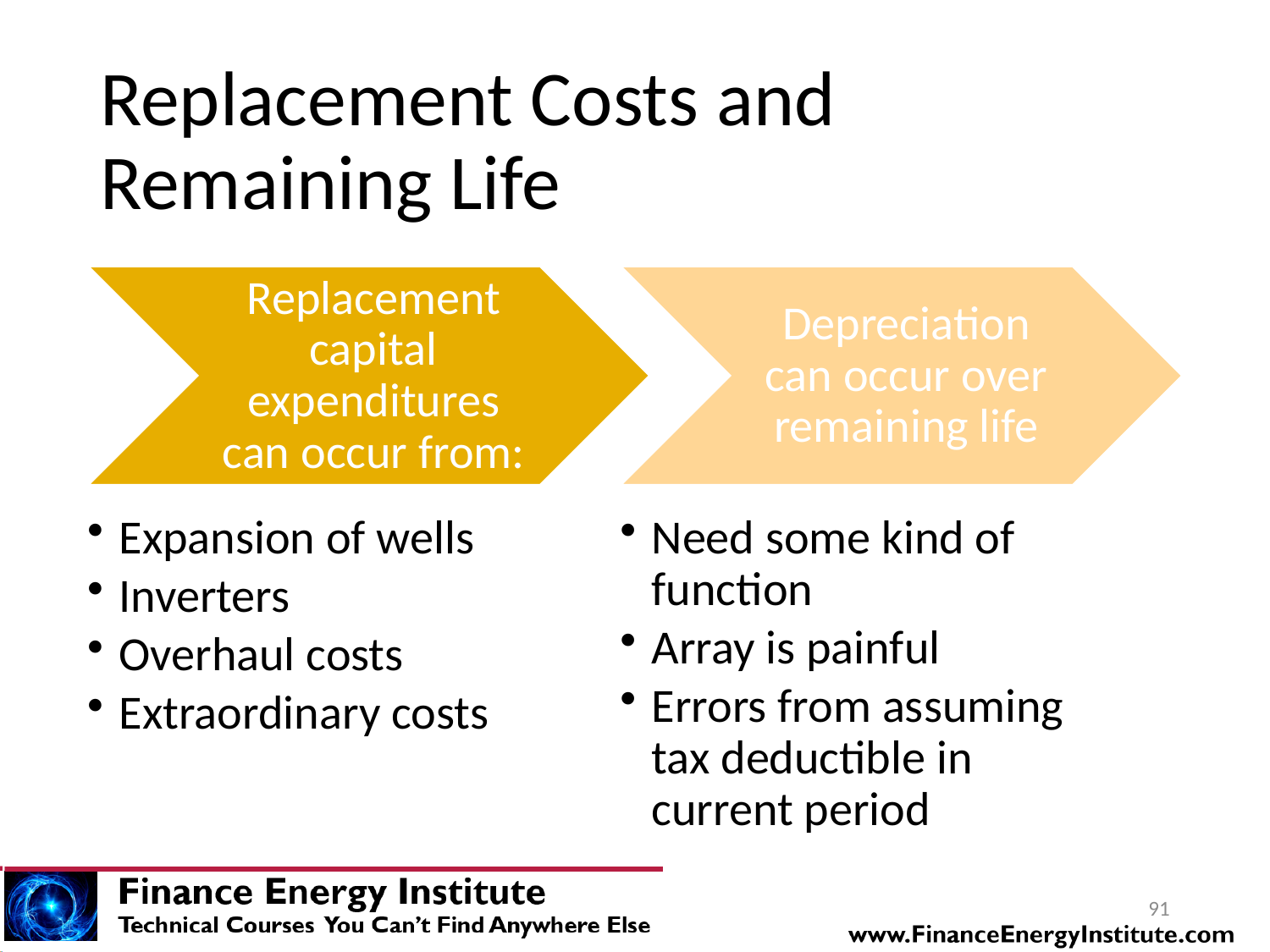

# Replacement Costs and Remaining Life
Replacement capital expenditures can occur from:
Expansion of wells
Inverters
Overhaul costs
Extraordinary costs
Depreciation can occur over remaining life
Need some kind of function
Array is painful
Errors from assuming tax deductible in current period
91